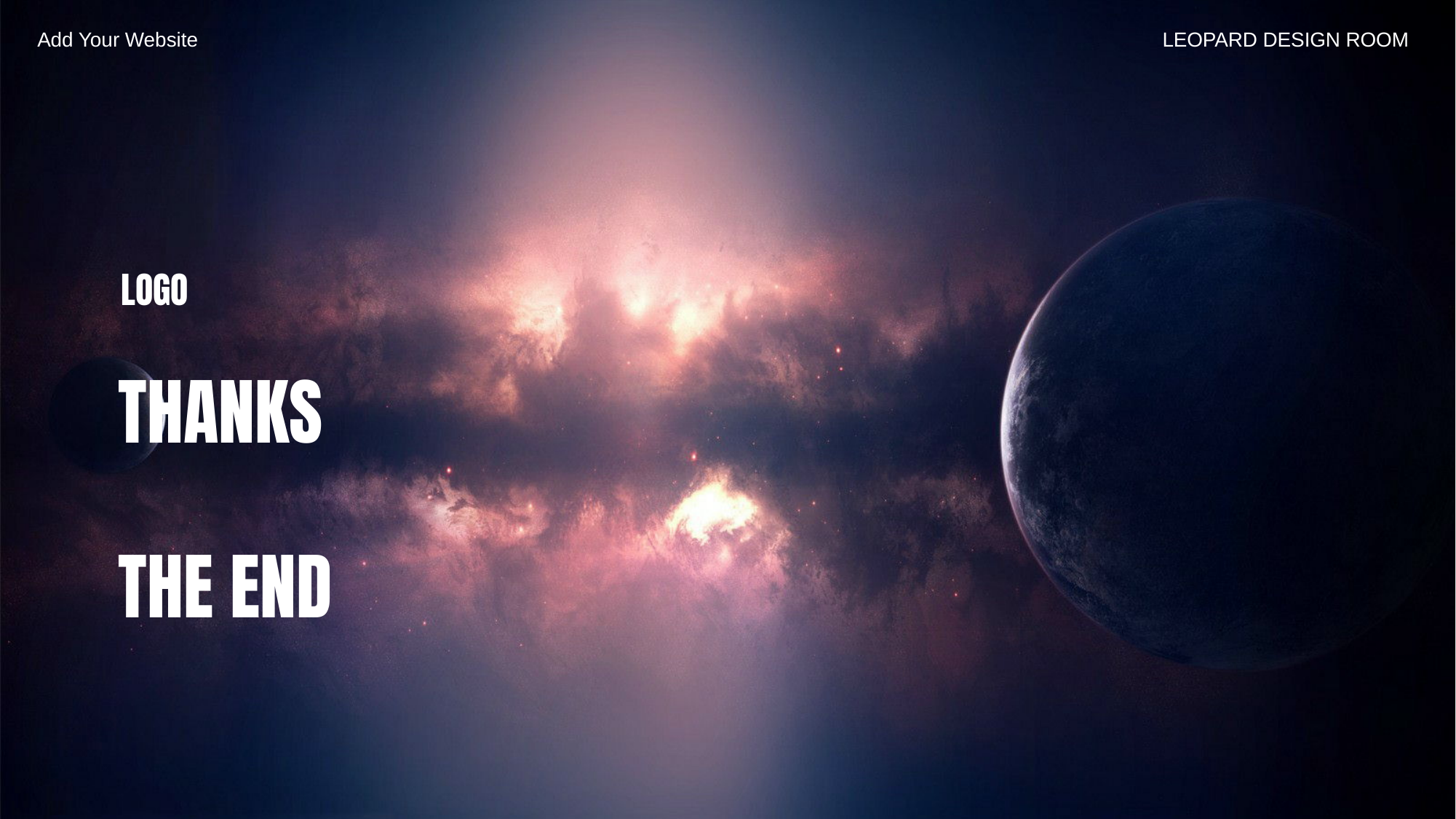

Add Your Website
LEOPARD DESIGN ROOM
LOGO
THANKS
THE END